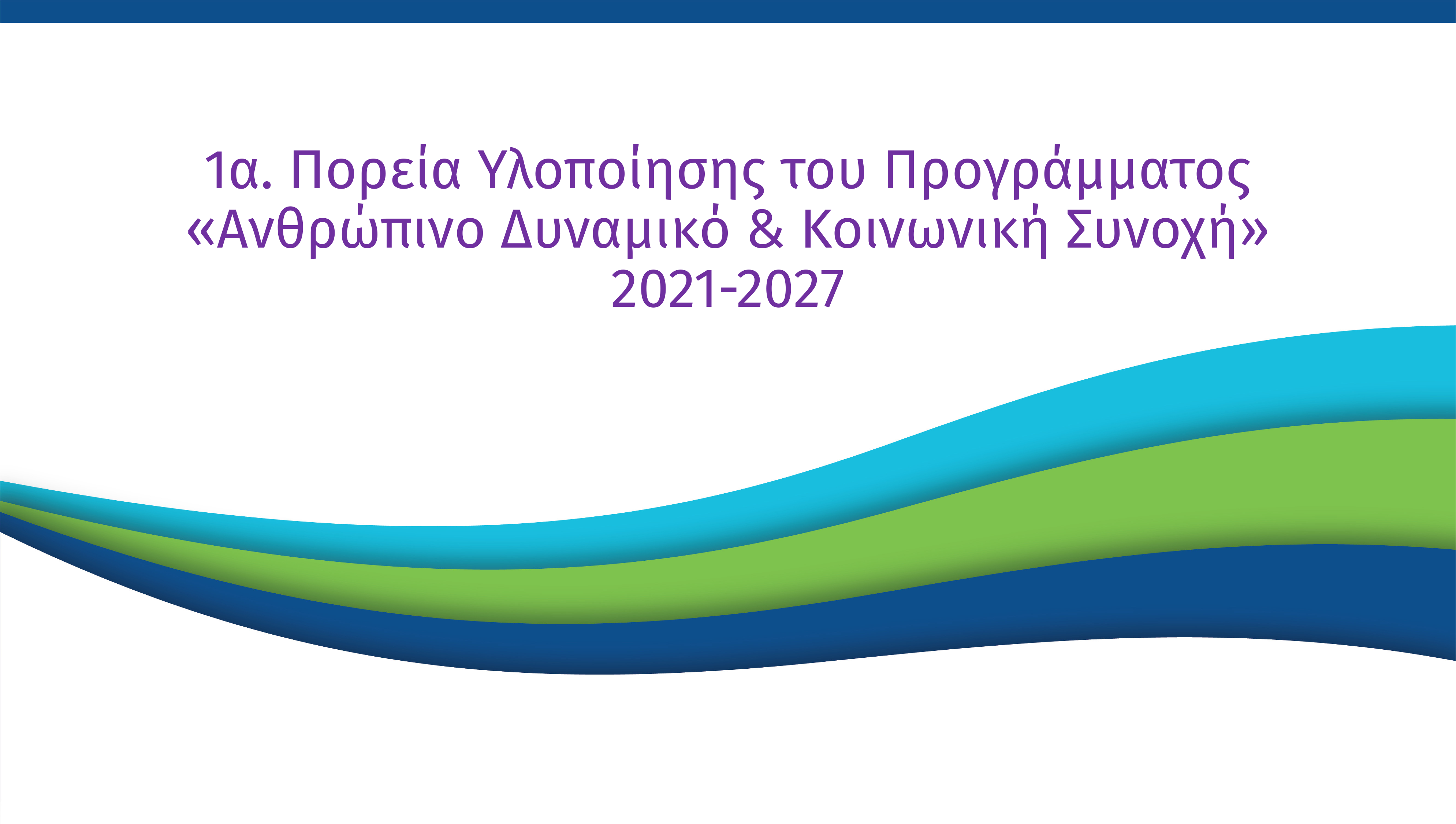

# 1α. Πορεία Υλοποίησης του Προγράμματος «Ανθρώπινο Δυναμικό & Κοινωνική Συνοχή» 2021-2027